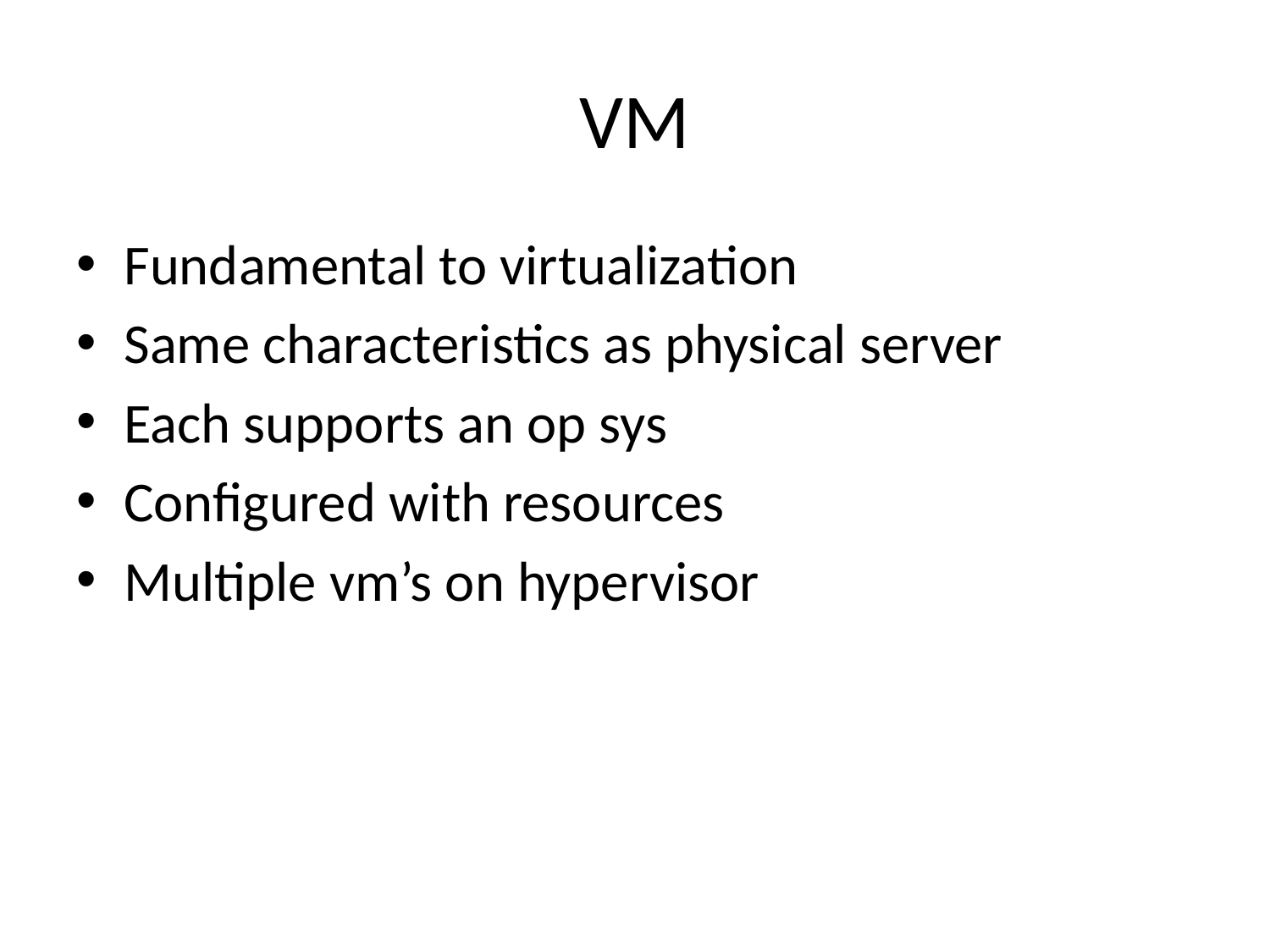

# VM
Fundamental to virtualization
Same characteristics as physical server
Each supports an op sys
Configured with resources
Multiple vm’s on hypervisor